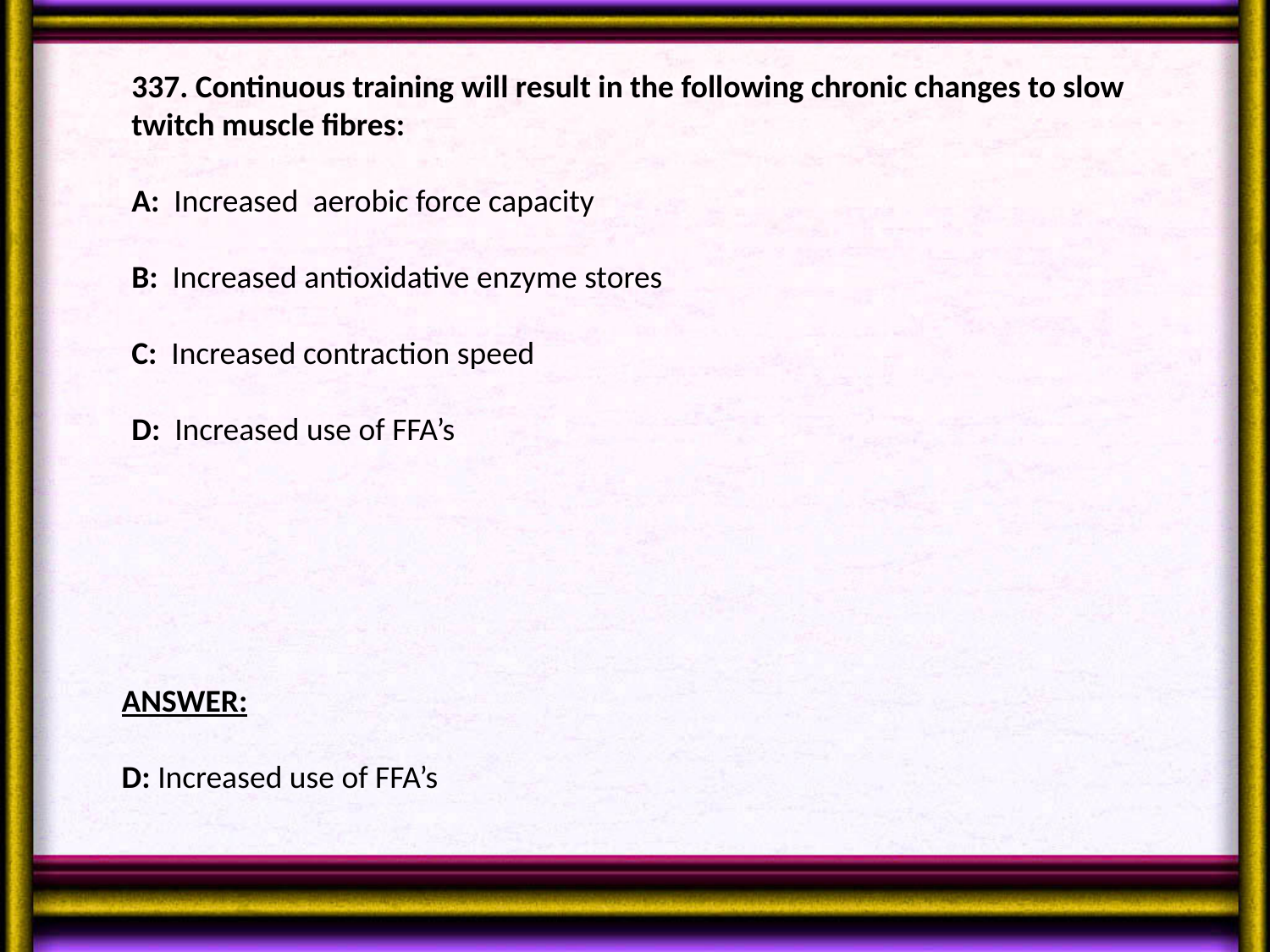

337. Continuous training will result in the following chronic changes to slow twitch muscle fibres:

A:  Increased  aerobic force capacity

B:  Increased antioxidative enzyme stores

C:  Increased contraction speed

D:  Increased use of FFA’s

ANSWER:

D: Increased use of FFA’s